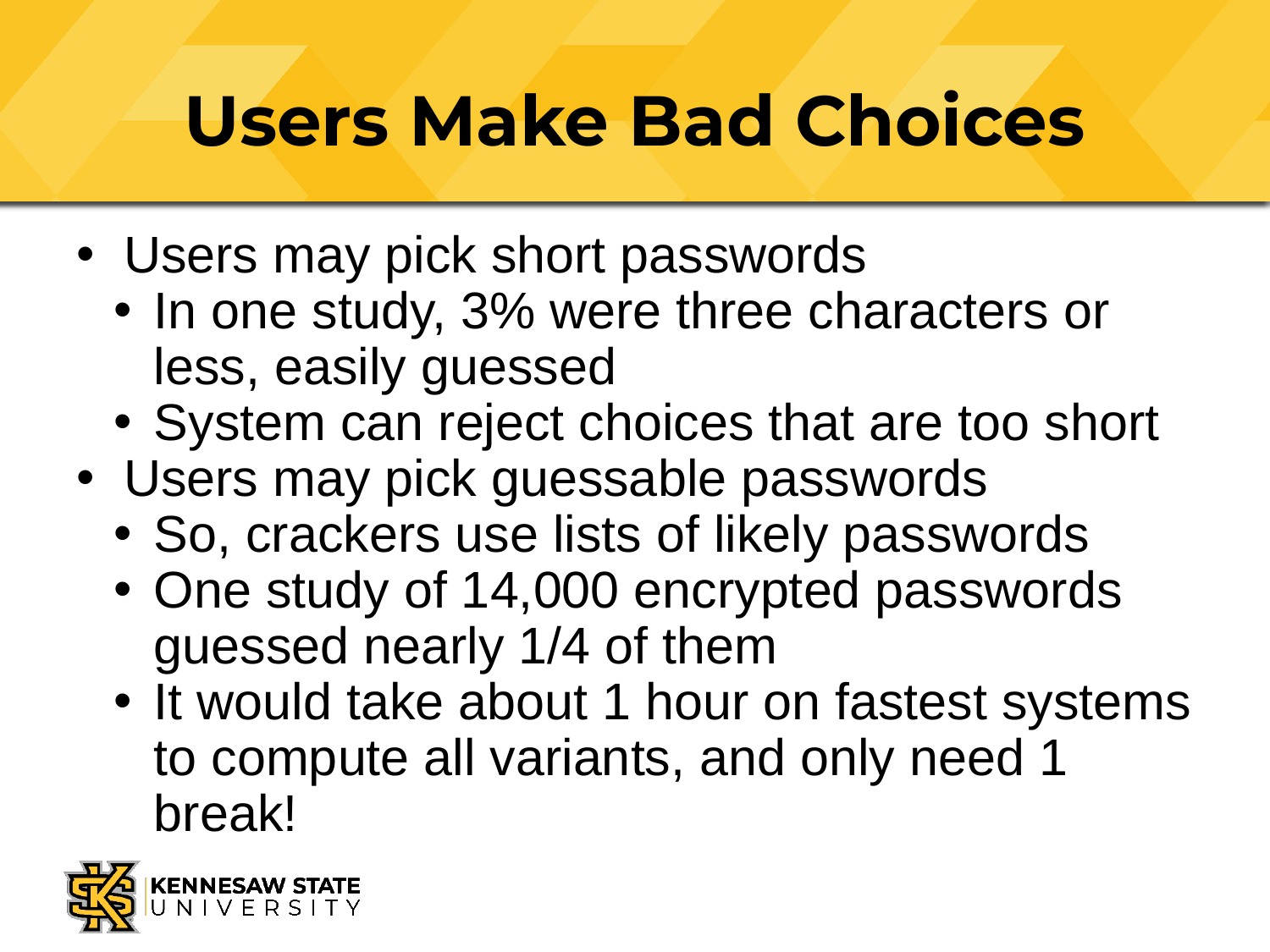

# Users Make Bad Choices
Users may pick short passwords
In one study, 3% were three characters or less, easily guessed
System can reject choices that are too short
Users may pick guessable passwords
So, crackers use lists of likely passwords
One study of 14,000 encrypted passwords guessed nearly 1/4 of them
It would take about 1 hour on fastest systems to compute all variants, and only need 1 break!